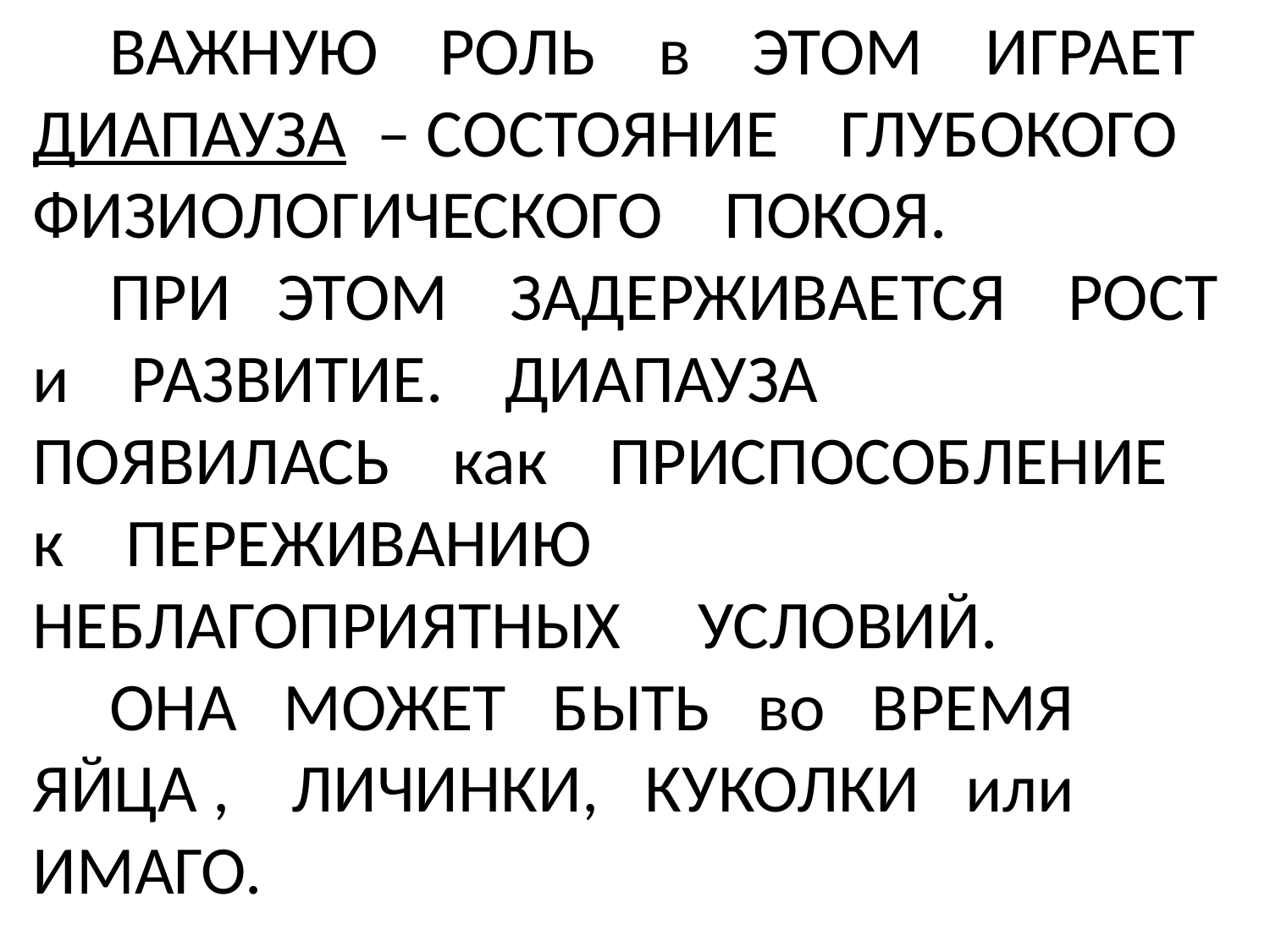

# ВАЖНУЮ    РОЛЬ    в    ЭТОМ    ИГРАЕТ ДИАПАУЗА  – СОСТОЯНИЕ    ГЛУБОКОГО ФИЗИОЛОГИЧЕСКОГО    ПОКОЯ. ПРИ   ЭТОМ    ЗАДЕРЖИВАЕТСЯ    РОСТ  и    РАЗВИТИЕ.    ДИАПАУЗА    ПОЯВИЛАСЬ    как    ПРИСПОСОБЛЕНИЕ    к    ПЕРЕЖИВАНИЮ    НЕБЛАГОПРИЯТНЫХ     УСЛОВИЙ. ОНА   МОЖЕТ   БЫТЬ   во   ВРЕМЯ   ЯЙЦА ,    ЛИЧИНКИ,   КУКОЛКИ   или   ИМАГО.